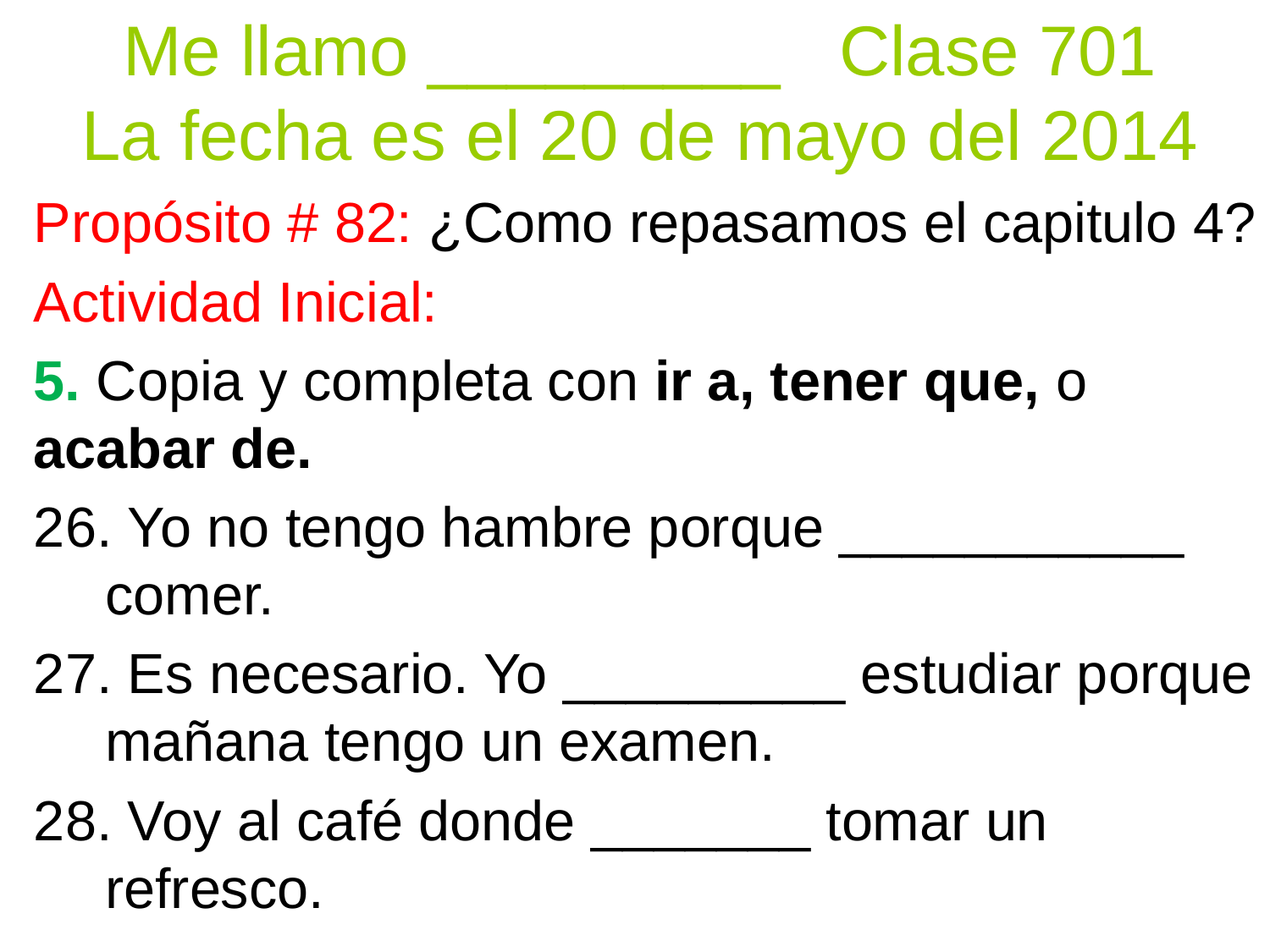

# Me llamo _________   Clase 701 La fecha es el 20 de mayo del 2014
Propósito # 82: ¿Como repasamos el capitulo 4?
Actividad Inicial:
5. Copia y completa con ir a, tener que, o acabar de.
 Yo no tengo hambre porque ___________ comer.
 Es necesario. Yo _________ estudiar porque mañana tengo un examen.
 Voy al café donde _______ tomar un refresco.